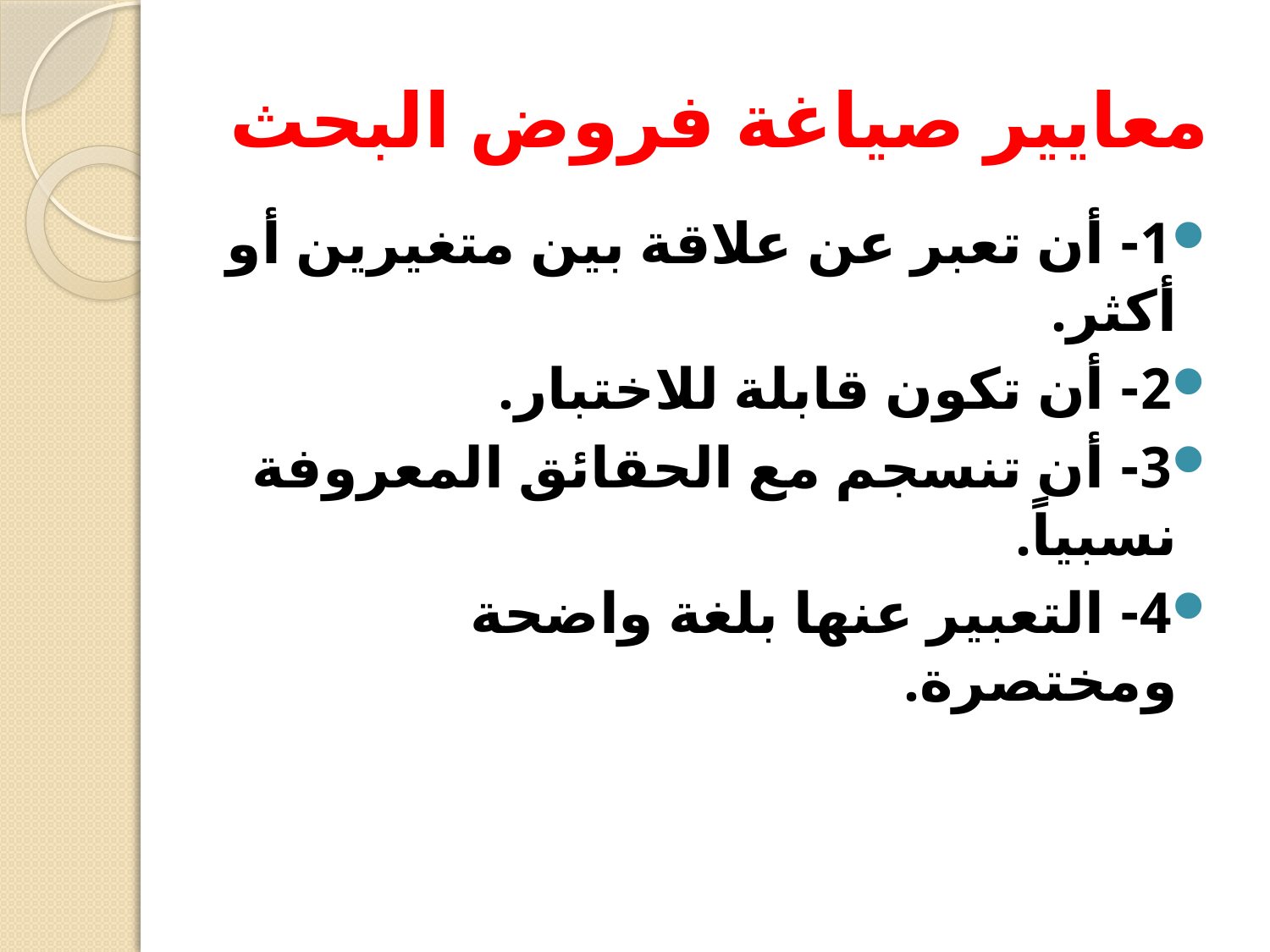

# معايير صياغة فروض البحث
1- أن تعبر عن علاقة بين متغيرين أو أكثر.
2- أن تكون قابلة للاختبار.
3- أن تنسجم مع الحقائق المعروفة نسبياً.
4- التعبير عنها بلغة واضحة ومختصرة.